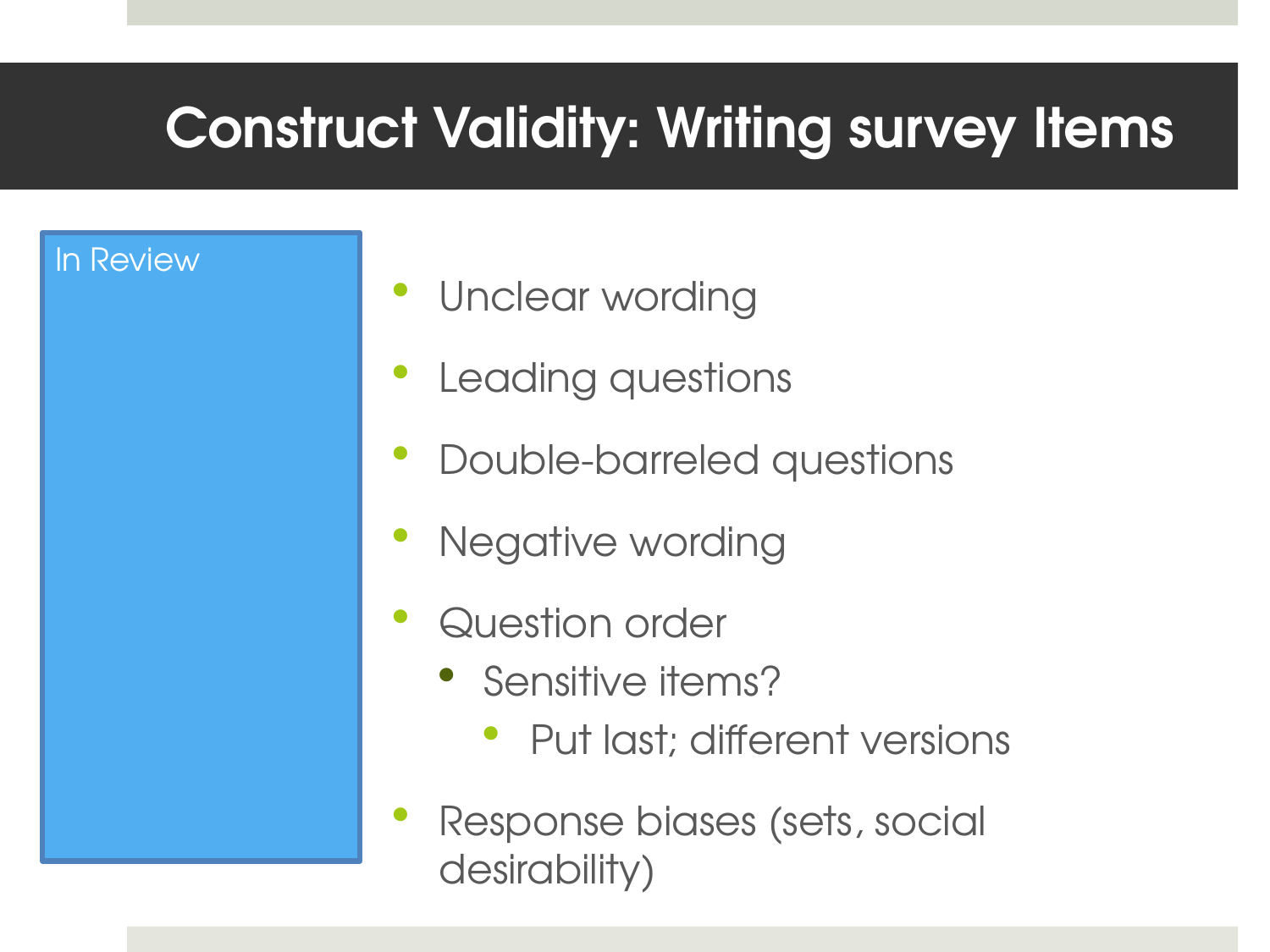

# Construct Validity: Writing survey Items
In Review
Unclear wording
Leading questions
Double-barreled questions
Negative wording
Question order
Sensitive items?
Put last; different versions
Response biases (sets, social desirability)